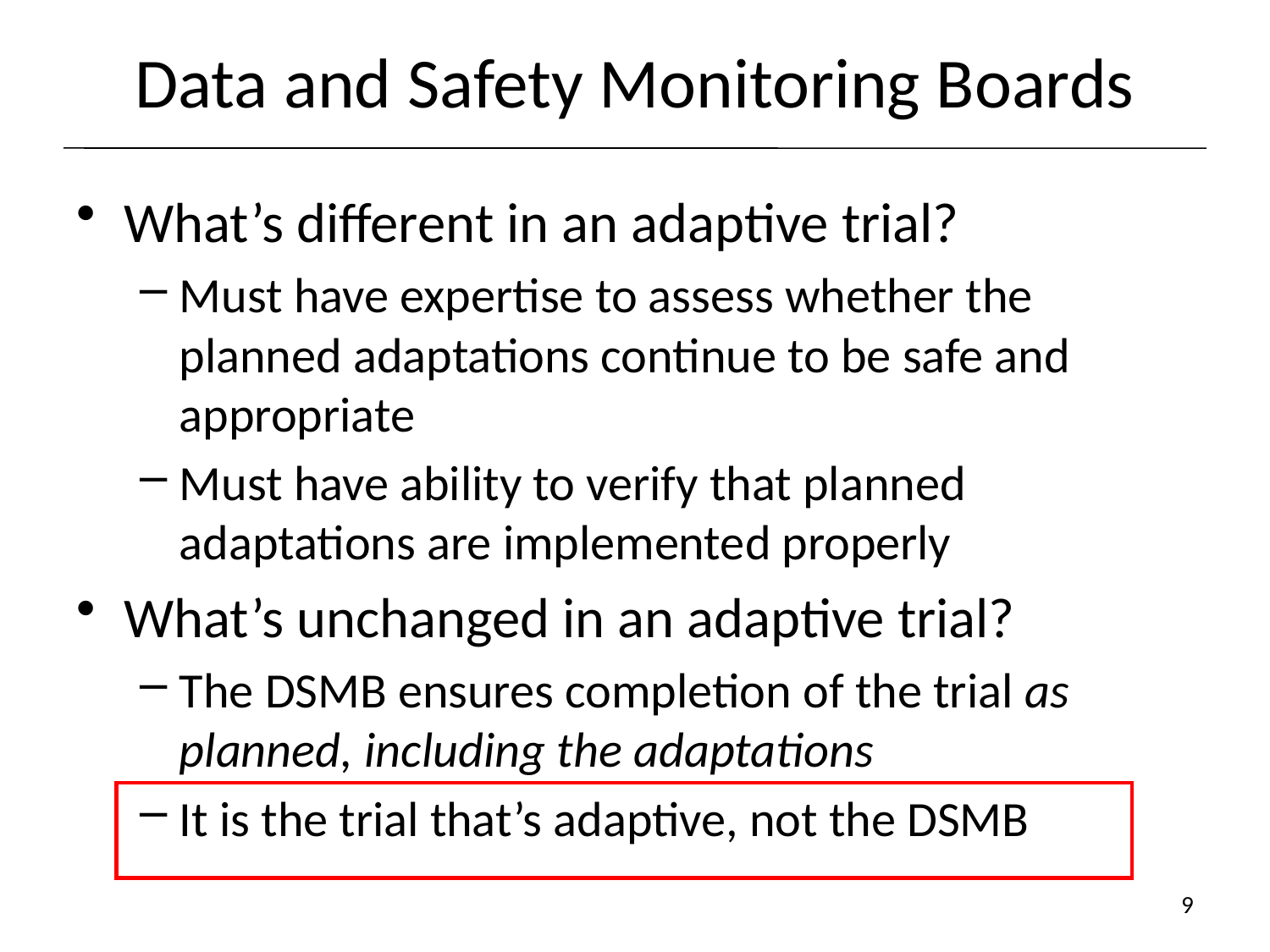

# Data and Safety Monitoring Boards

What’s different in an adaptive trial?
Must have expertise to assess whether the planned adaptations continue to be safe and appropriate
Must have ability to verify that planned adaptations are implemented properly
What’s unchanged in an adaptive trial?
The DSMB ensures completion of the trial as planned, including the adaptations
It is the trial that’s adaptive, not the DSMB

9